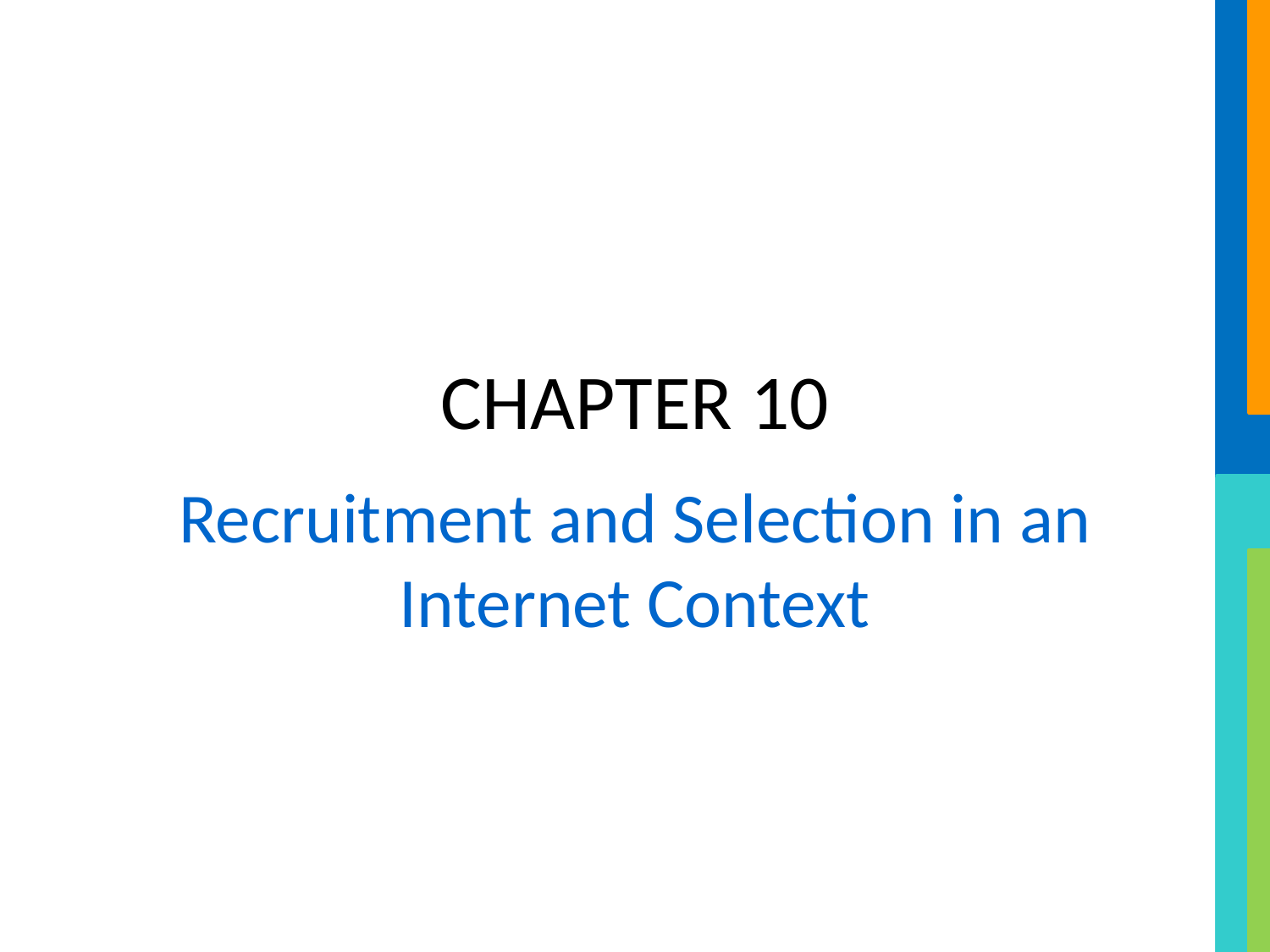

# CHAPTER 10
Recruitment and Selection in an Internet Context